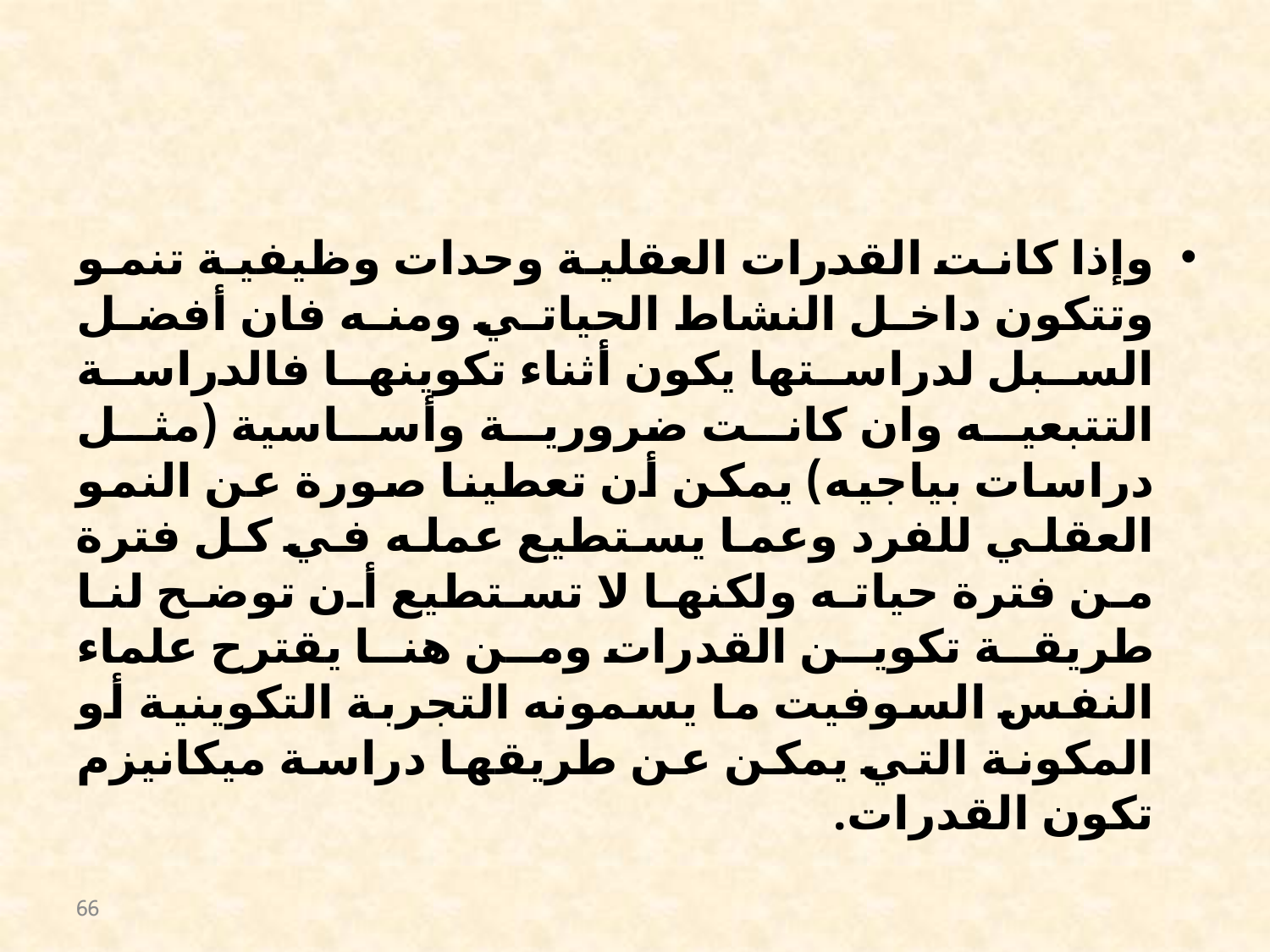

#
وإذا كانت القدرات العقلية وحدات وظيفية تنمو وتتكون داخل النشاط الحياتي ومنه فان أفضل السبل لدراستها يكون أثناء تكوينها فالدراسة التتبعيه وان كانت ضرورية وأساسية (مثل دراسات بياجيه) يمكن أن تعطينا صورة عن النمو العقلي للفرد وعما يستطيع عمله في كل فترة من فترة حياته ولكنها لا تستطيع أن توضح لنا طريقة تكوين القدرات ومن هنا يقترح علماء النفس السوفيت ما يسمونه التجربة التكوينية أو المكونة التي يمكن عن طريقها دراسة ميكانيزم تكون القدرات.
66